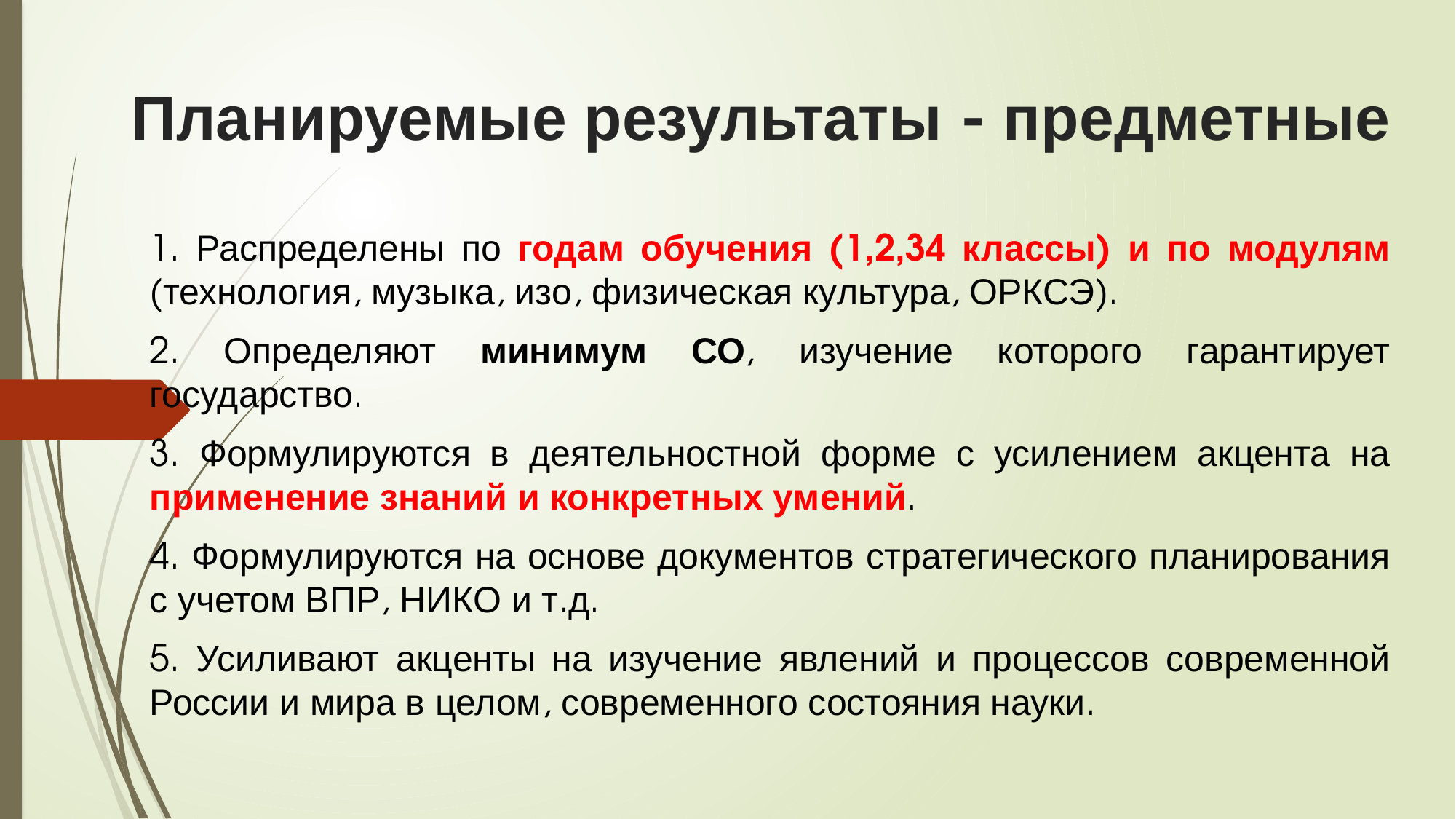

# Планируемые результаты - предметные
1. Распределены по годам обучения (1,2,34 классы) и по модулям (технология, музыка, изо, физическая культура, ОРКСЭ).
2. Определяют минимум СО, изучение которого гарантирует государство.
3. Формулируются в деятельностной форме с усилением акцента на применение знаний и конкретных умений.
4. Формулируются на основе документов стратегического планирования с учетом ВПР, НИКО и т.д.
5. Усиливают акценты на изучение явлений и процессов современной России и мира в целом, современного состояния науки.